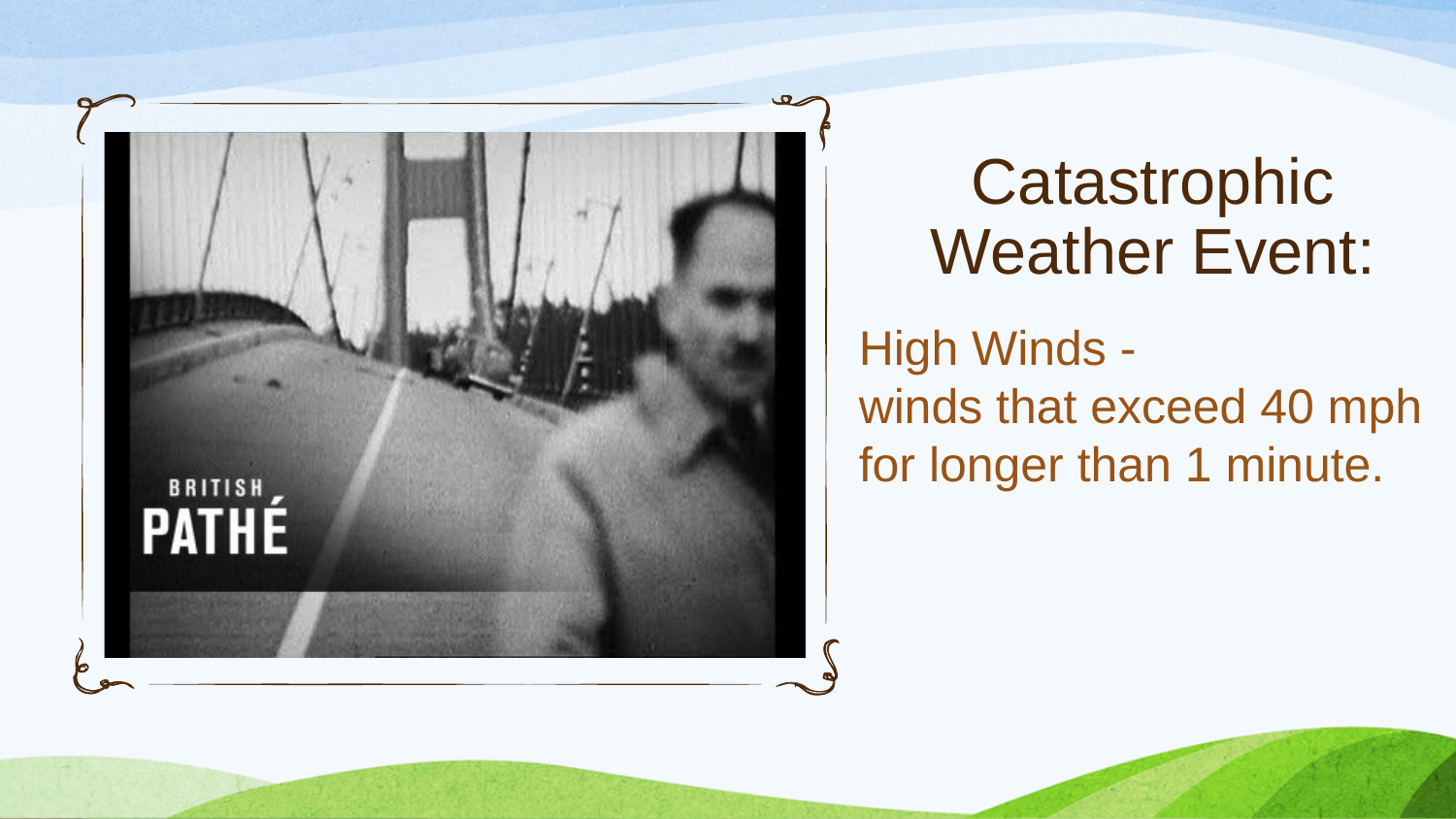

# Catastrophic Weather Event:

High Winds -
winds that exceed 40 mph for longer than 1 minute.